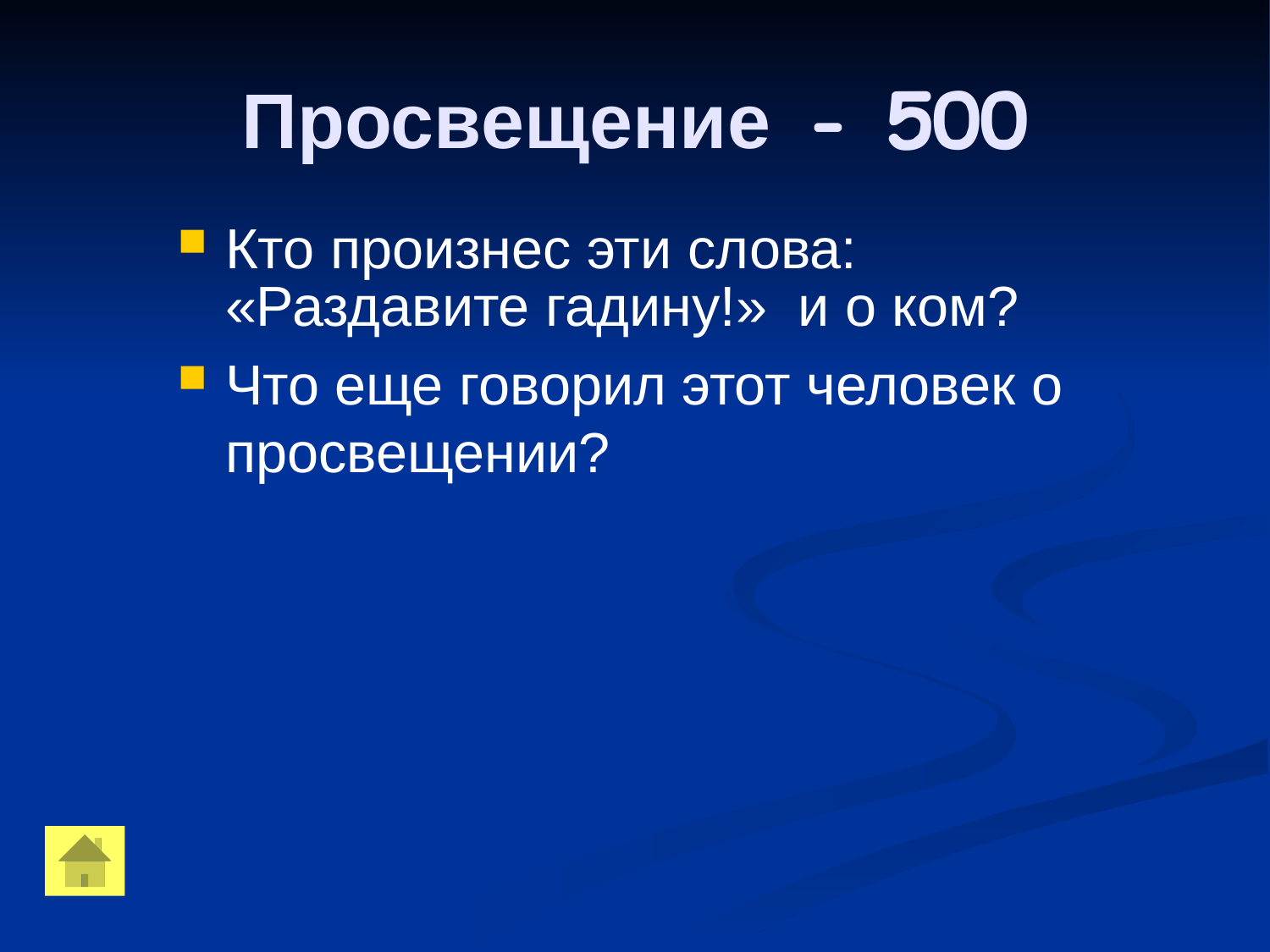

Просвещение - 500
Кто произнес эти слова: «Раздавите гадину!»  и о ком?
Что еще говорил этот человек о просвещении?